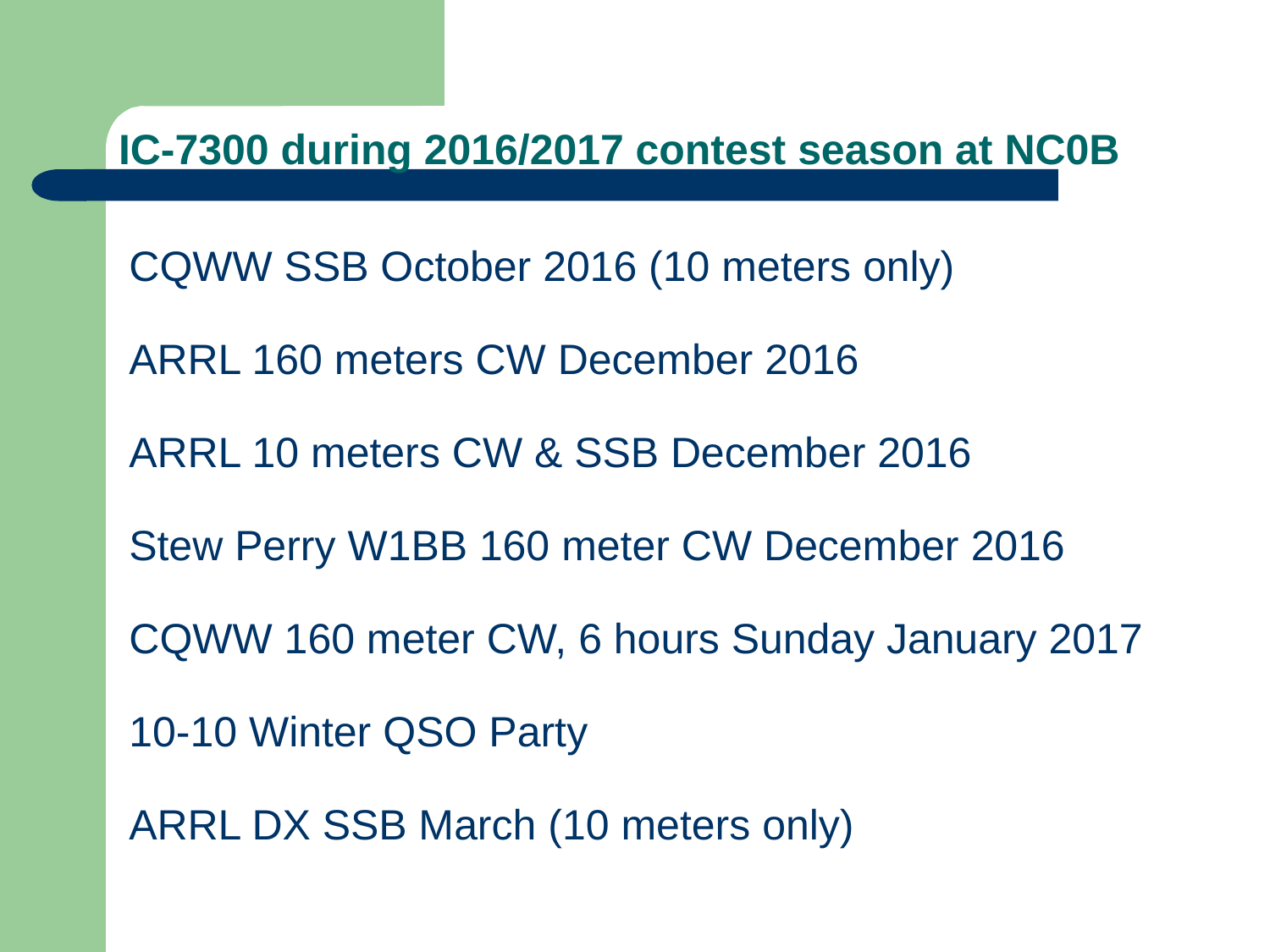

# IC-7300 during 2016/2017 contest season at NC0B
CQWW SSB October 2016 (10 meters only)
ARRL 160 meters CW December 2016
ARRL 10 meters CW & SSB December 2016
Stew Perry W1BB 160 meter CW December 2016
CQWW 160 meter CW, 6 hours Sunday January 2017
10-10 Winter QSO Party
ARRL DX SSB March (10 meters only)